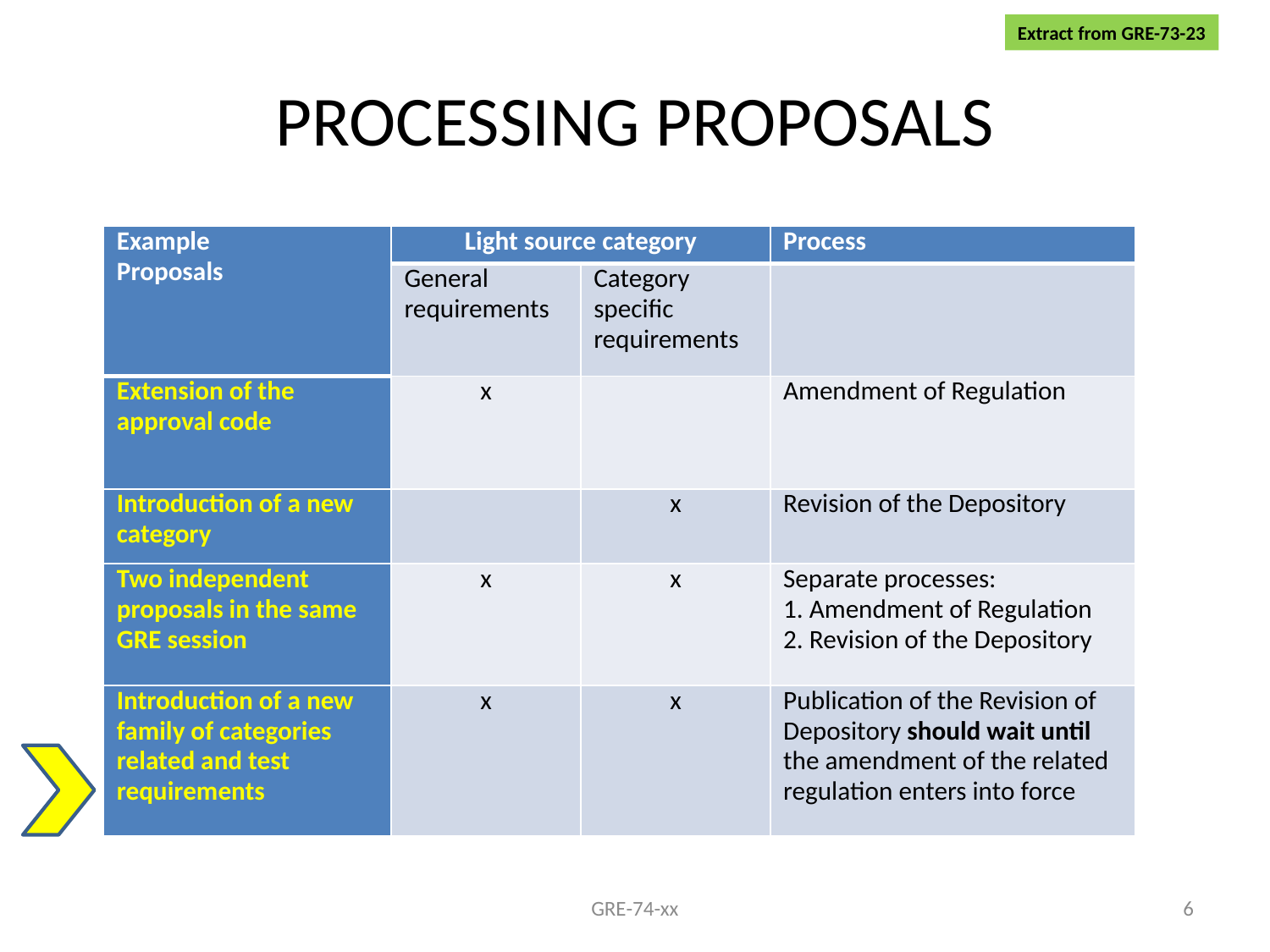

Extract from GRE-73-23
# PROCESSING PROPOSALS
| Example Proposals | Light source category |  | Process |
| --- | --- | --- | --- |
|  | General requirements | Category specific requirements |  |
| Extension of the approval code | x |  | Amendment of Regulation |
| Introduction of a new category |  | x | Revision of the Depository |
| Two independent proposals in the same GRE session | x | x | Separate processes: 1. Amendment of Regulation 2. Revision of the Depository |
| Introduction of a new family of categories related and test requirements | x | x | Publication of the Revision of Depository should wait until the amendment of the related regulation enters into force |

GRE-74-xx
6